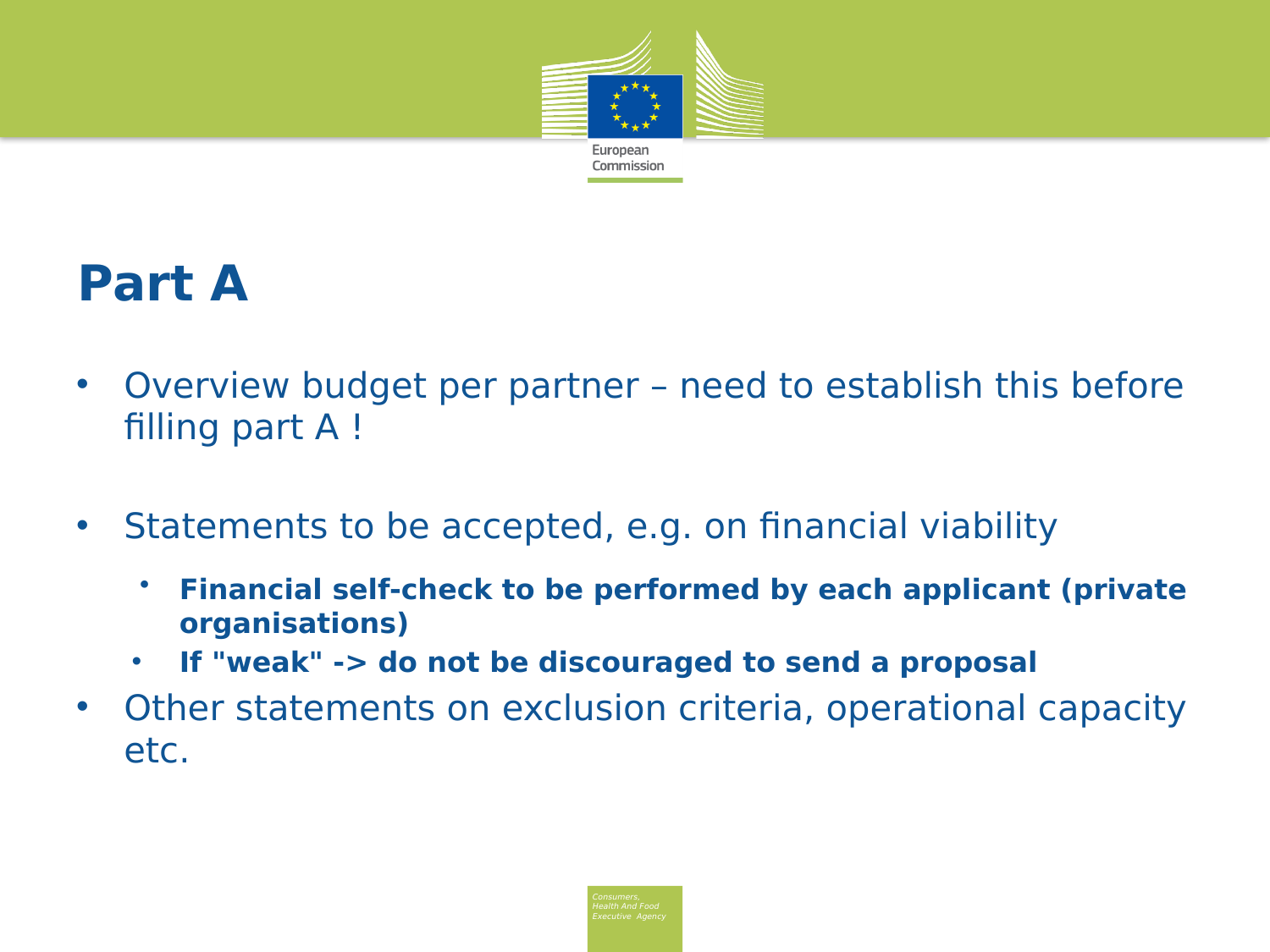

# Part A
Overview budget per partner – need to establish this before filling part A !

Statements to be accepted, e.g. on financial viability

Financial self-check to be performed by each applicant (private organisations)
If "weak" -> do not be discouraged to send a proposal
Other statements on exclusion criteria, operational capacity etc.